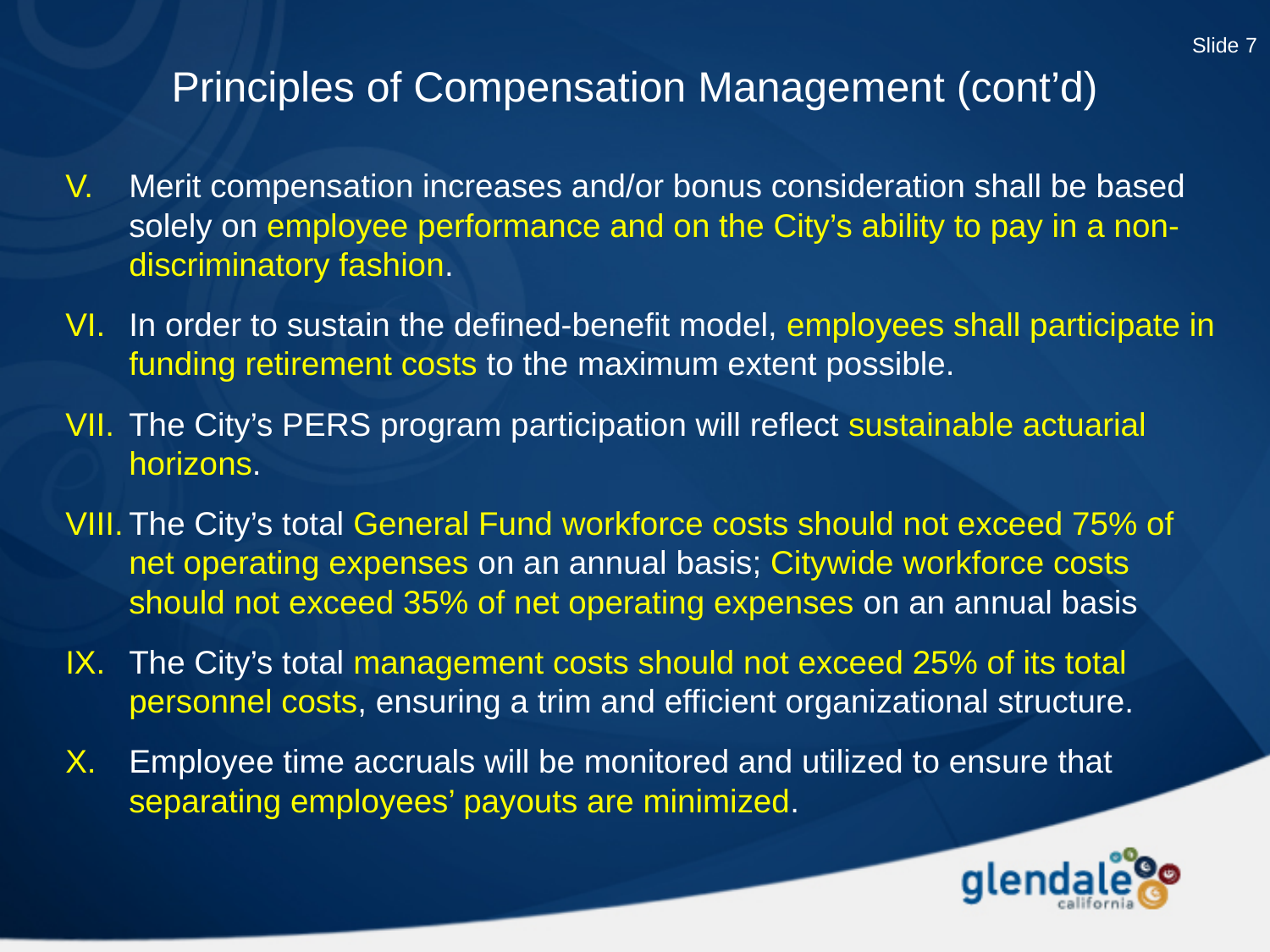

Slide 7
Principles of Compensation Management (cont’d)
Merit compensation increases and/or bonus consideration shall be based solely on employee performance and on the City’s ability to pay in a non-discriminatory fashion.
In order to sustain the defined-benefit model, employees shall participate in funding retirement costs to the maximum extent possible.
The City’s PERS program participation will reflect sustainable actuarial horizons.
The City’s total General Fund workforce costs should not exceed 75% of net operating expenses on an annual basis; Citywide workforce costs should not exceed 35% of net operating expenses on an annual basis
The City’s total management costs should not exceed 25% of its total personnel costs, ensuring a trim and efficient organizational structure.
Employee time accruals will be monitored and utilized to ensure that separating employees’ payouts are minimized.